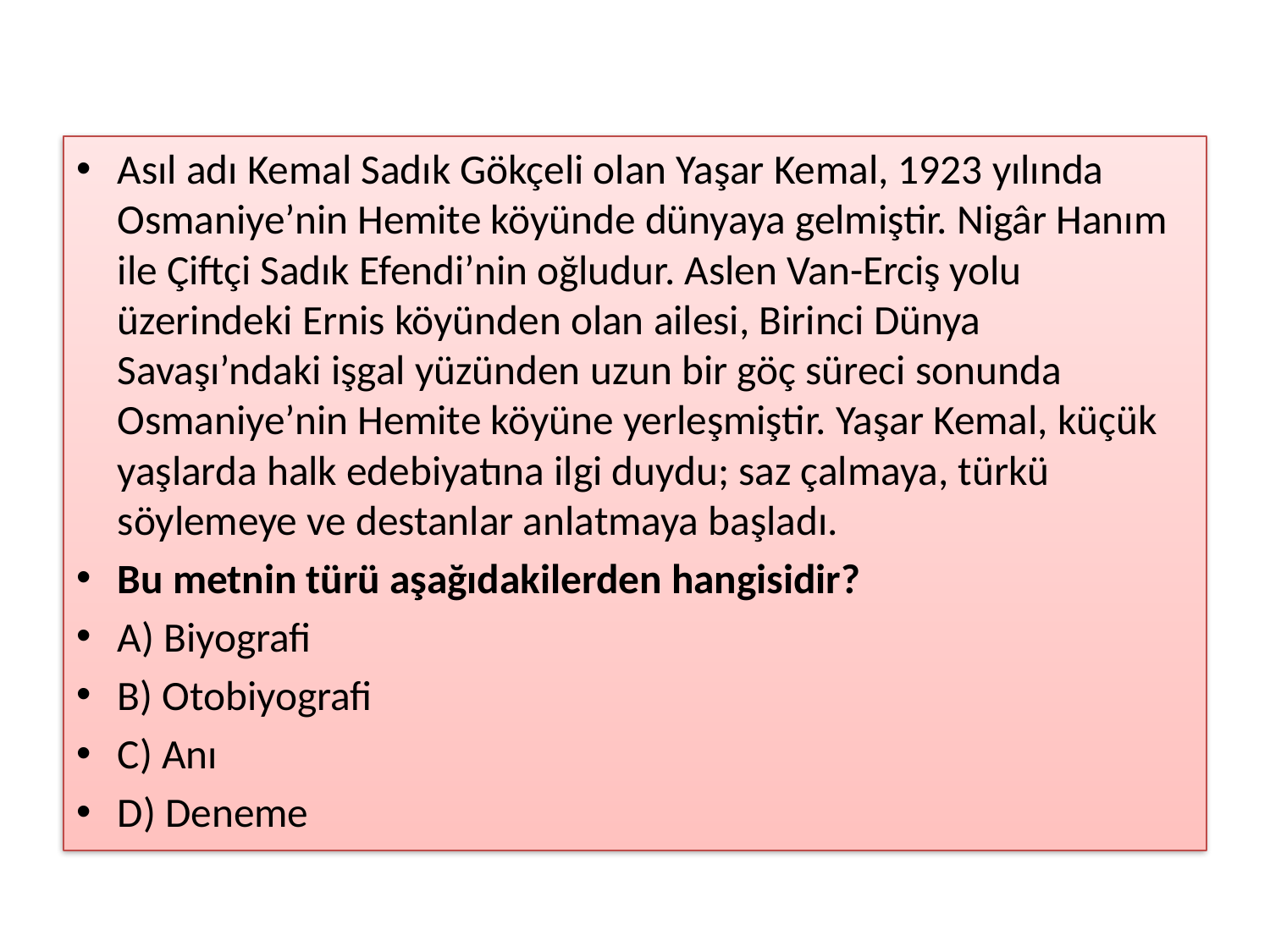

#
Asıl adı Kemal Sadık Gökçeli olan Yaşar Kemal, 1923 yılında Osmaniye’nin Hemite köyünde dünyaya gelmiştir. Nigâr Hanım ile Çiftçi Sadık Efendi’nin oğludur. Aslen Van-Erciş yolu üzerindeki Ernis köyünden olan ailesi, Birinci Dünya Savaşı’ndaki işgal yüzünden uzun bir göç süreci sonunda Osmaniye’nin Hemite köyüne yerleşmiştir. Yaşar Kemal, küçük yaşlarda halk edebiyatına ilgi duydu; saz çalmaya, türkü söylemeye ve destanlar anlatmaya başladı.
Bu metnin türü aşağıdakilerden hangisidir?
A) Biyografi
B) Otobiyografi
C) Anı
D) Deneme